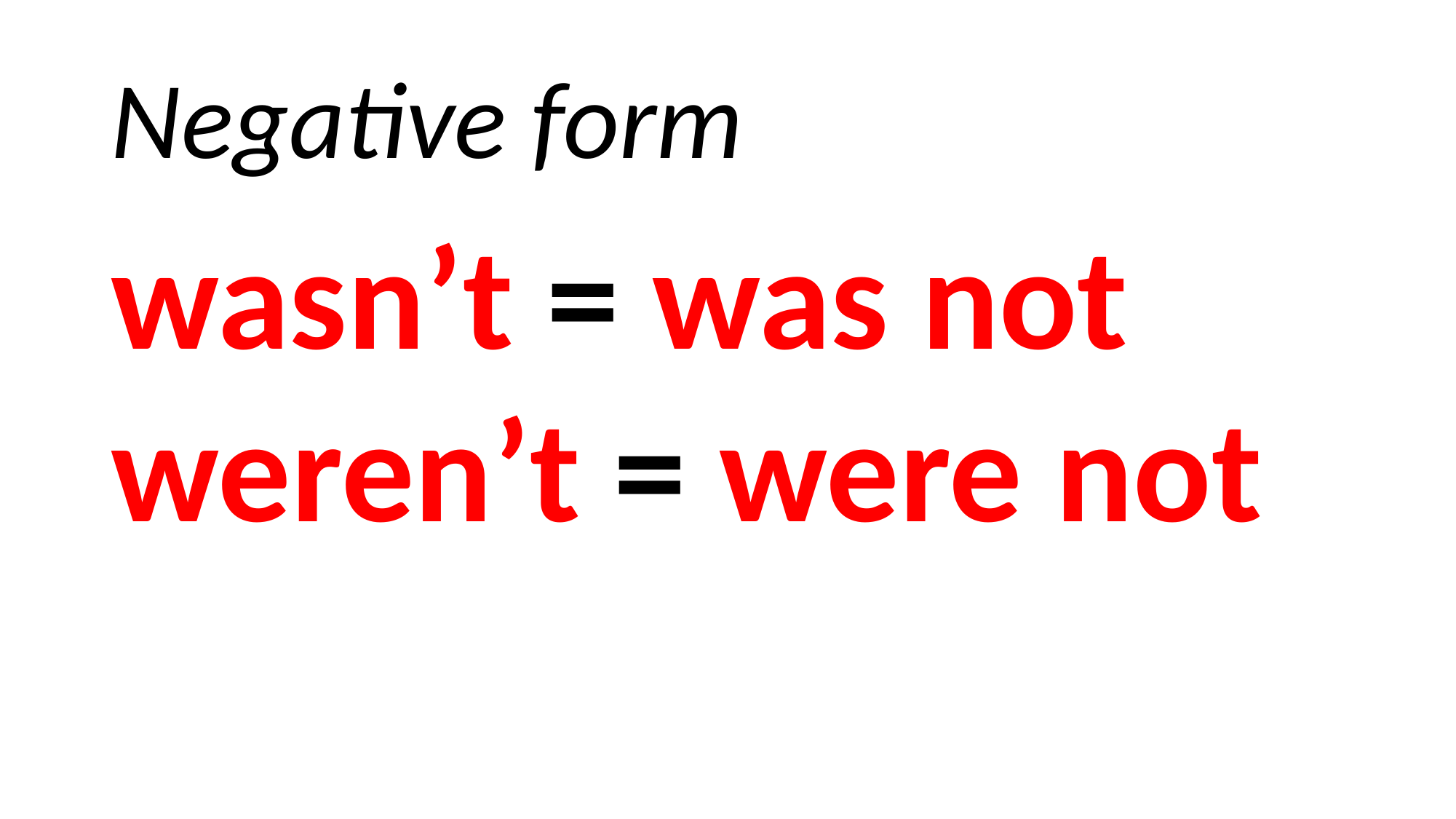

# Negative form
wasn’t = was not
weren’t = were not